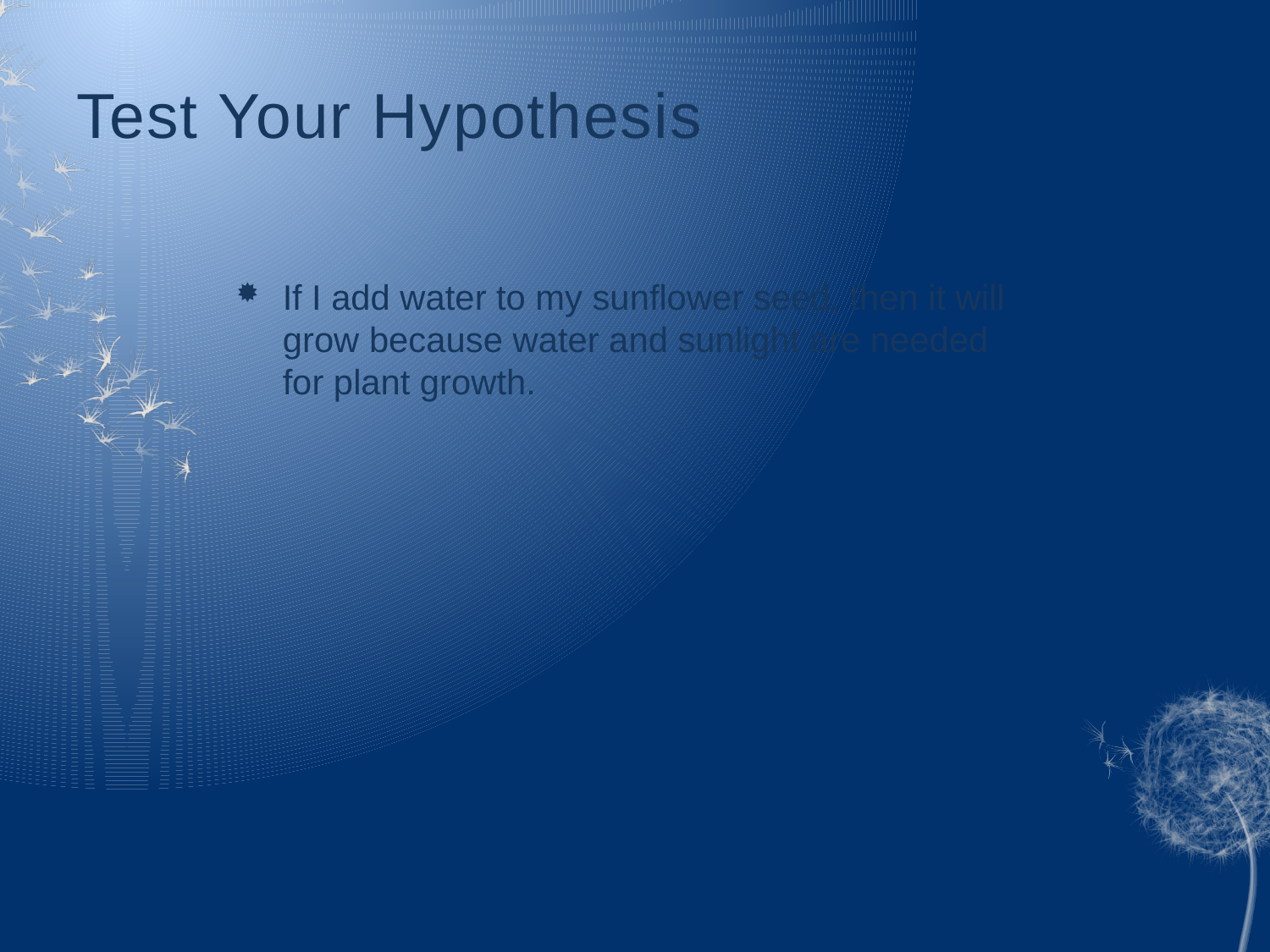

# Test Your Hypothesis
If I add water to my sunflower seed, then it will grow because water and sunlight are needed for plant growth.